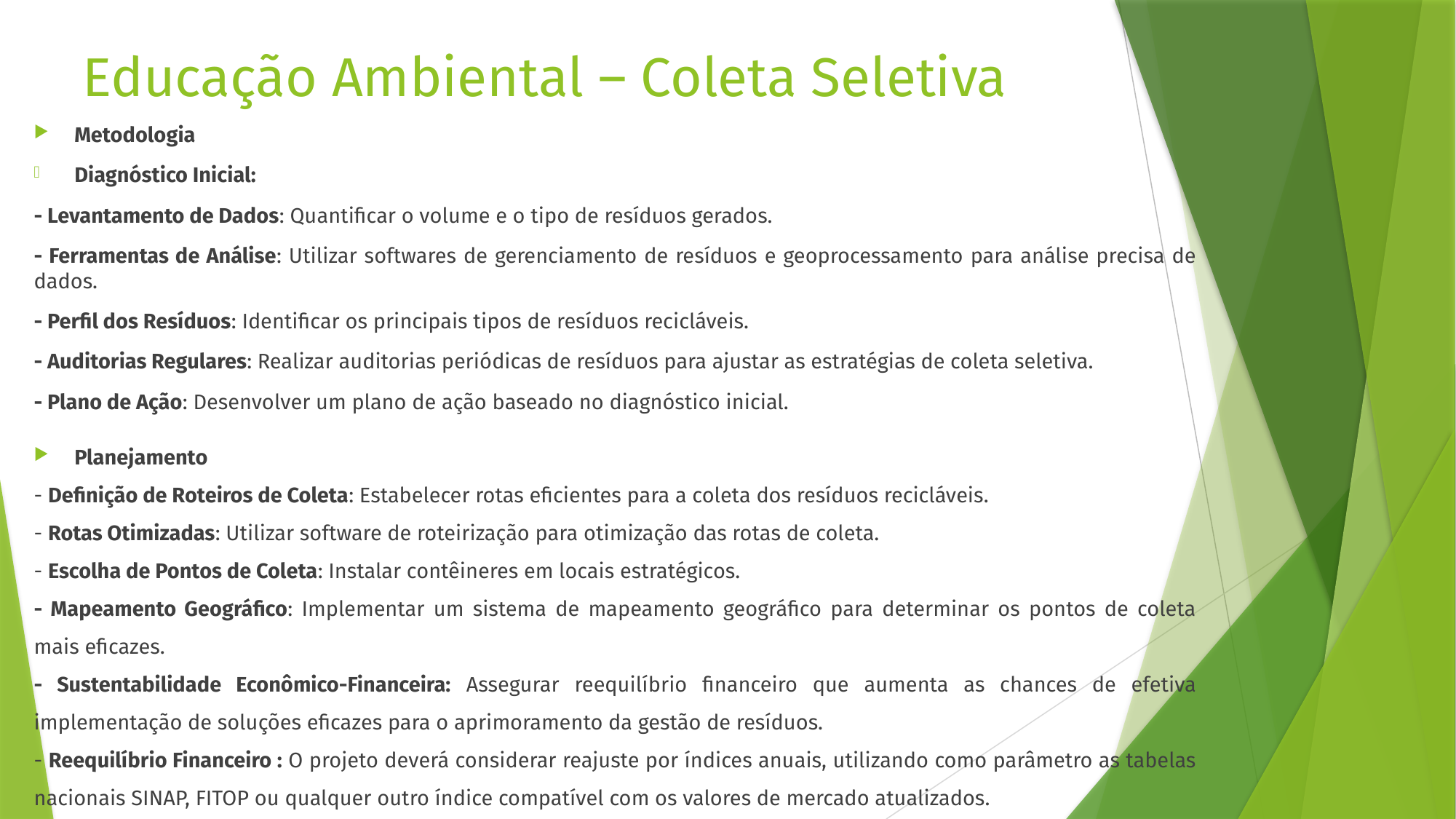

# Educação Ambiental – Coleta Seletiva
Metodologia
Diagnóstico Inicial:
- Levantamento de Dados: Quantificar o volume e o tipo de resíduos gerados.
- Ferramentas de Análise: Utilizar softwares de gerenciamento de resíduos e geoprocessamento para análise precisa de dados.
- Perfil dos Resíduos: Identificar os principais tipos de resíduos recicláveis.
- Auditorias Regulares: Realizar auditorias periódicas de resíduos para ajustar as estratégias de coleta seletiva.
- Plano de Ação: Desenvolver um plano de ação baseado no diagnóstico inicial.

Planejamento
- Definição de Roteiros de Coleta: Estabelecer rotas eficientes para a coleta dos resíduos recicláveis.
- Rotas Otimizadas: Utilizar software de roteirização para otimização das rotas de coleta.
- Escolha de Pontos de Coleta: Instalar contêineres em locais estratégicos.
- Mapeamento Geográfico: Implementar um sistema de mapeamento geográfico para determinar os pontos de coleta mais eficazes.
- Sustentabilidade Econômico-Financeira: Assegurar reequilíbrio financeiro que aumenta as chances de efetiva implementação de soluções eficazes para o aprimoramento da gestão de resíduos.
- Reequilíbrio Financeiro : O projeto deverá considerar reajuste por índices anuais, utilizando como parâmetro as tabelas nacionais SINAP, FITOP ou qualquer outro índice compatível com os valores de mercado atualizados.